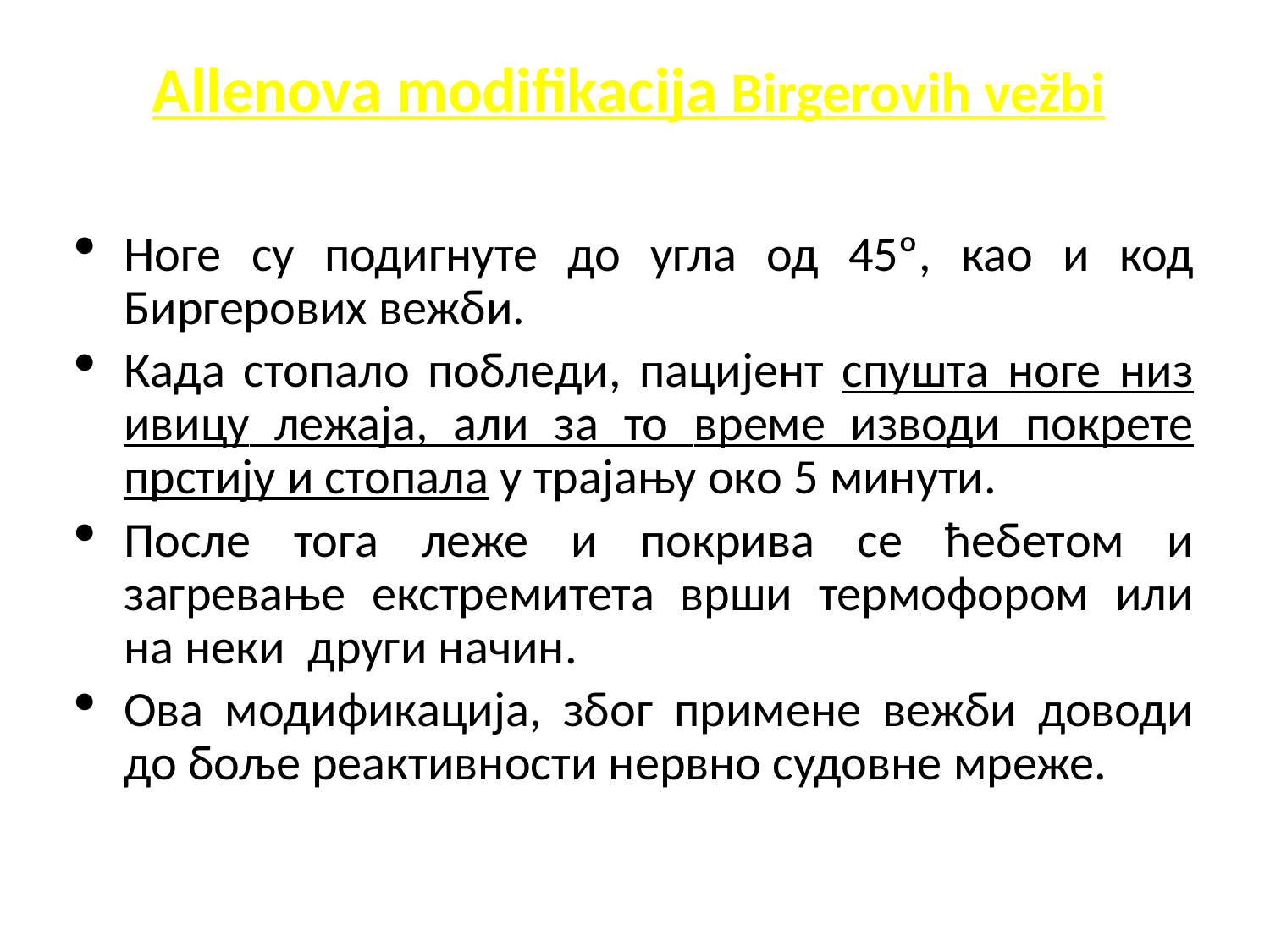

# Allenova modifikacija Birgerovih vežbi
Ноге су подигнуте до угла од 45º, као и код Биргерових вежби.
Када стопало побледи, пацијент спушта ноге низ ивицу лежаја, али за то време изводи покрете прстију и стопала у трајању око 5 минути.
После тога леже и покрива се ћебетом и загревање екстремитета врши термофором или на неки  други начин.
Ова модификација, због примене вежби доводи до боље реактивности нервно судовне мреже.